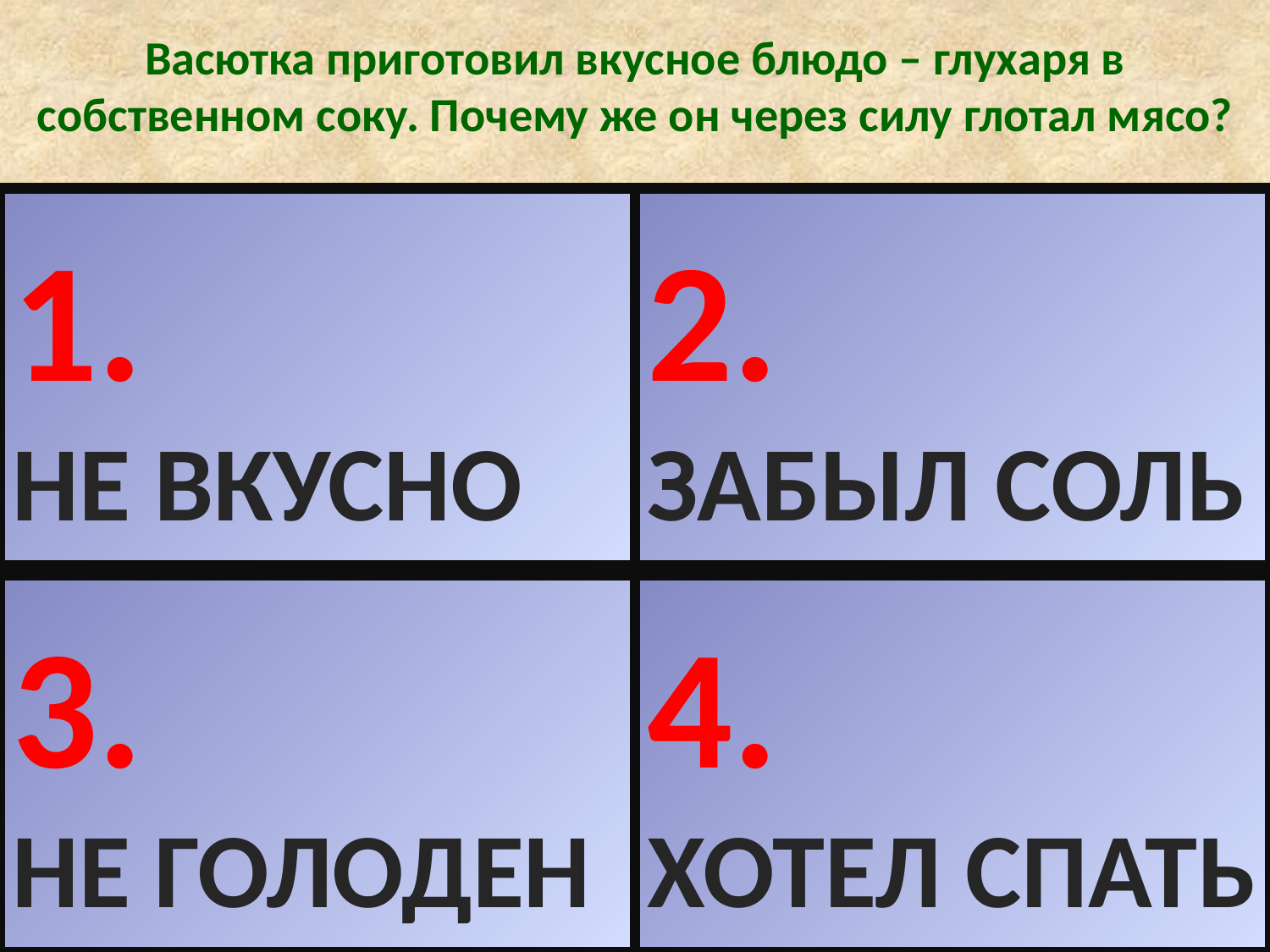

# Васютка приготовил вкусное блюдо – глухаря в собственном соку. Почему же он через силу глотал мясо?
1.
НЕ ВКУСНО
2.
ЗАБЫЛ СОЛЬ
3.
НЕ ГОЛОДЕН
4.
ХОТЕЛ СПАТЬ